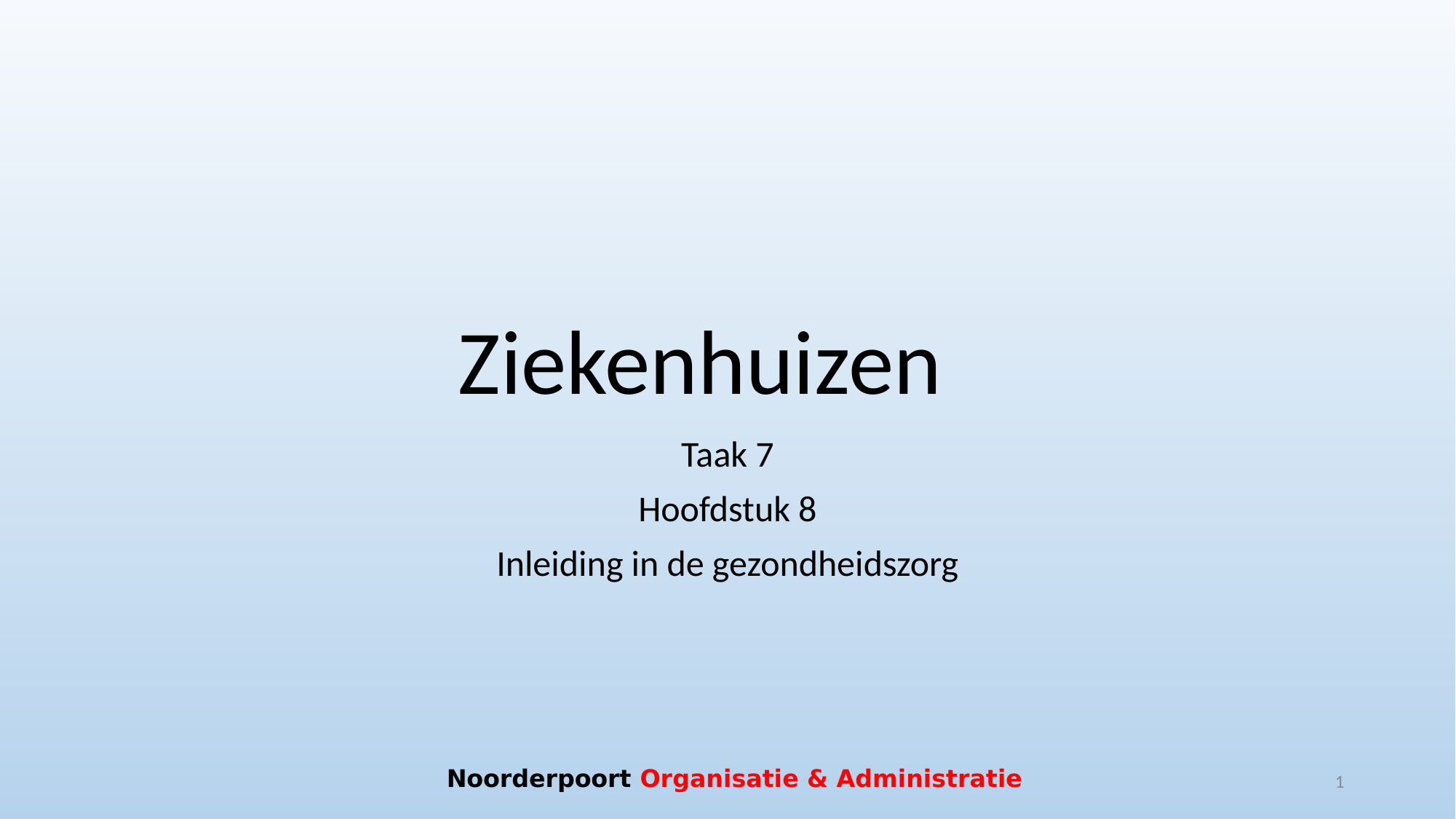

# Ziekenhuizen
Taak 7
Hoofdstuk 8
Inleiding in de gezondheidszorg

Noorderpoort Organisatie & Administratie
1